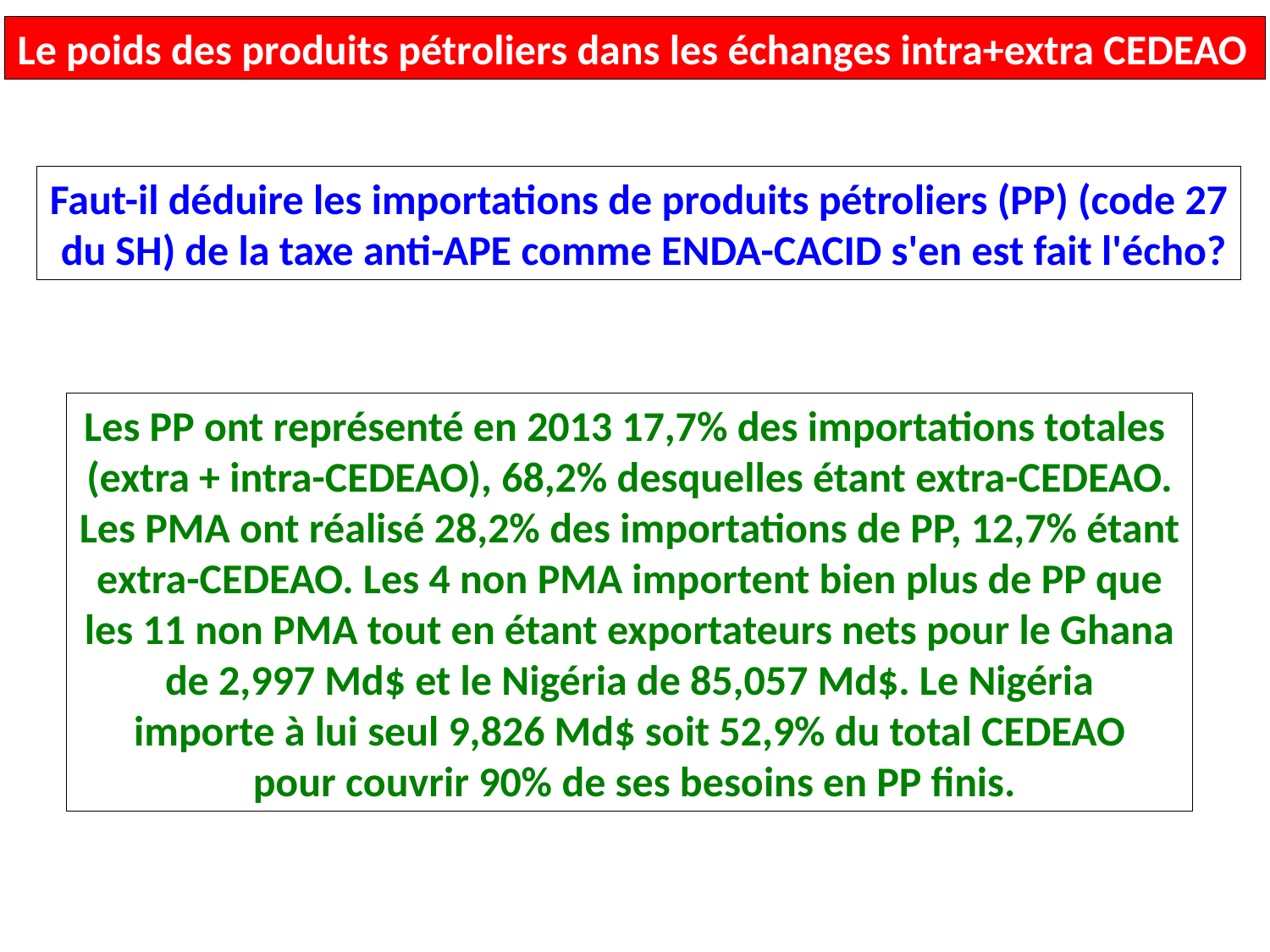

Le poids des produits pétroliers dans les échanges intra+extra CEDEAO
Faut-il déduire les importations de produits pétroliers (PP) (code 27
 du SH) de la taxe anti-APE comme ENDA-CACID s'en est fait l'écho?
Les PP ont représenté en 2013 17,7% des importations totales
(extra + intra-CEDEAO), 68,2% desquelles étant extra-CEDEAO.
Les PMA ont réalisé 28,2% des importations de PP, 12,7% étant
extra-CEDEAO. Les 4 non PMA importent bien plus de PP que
les 11 non PMA tout en étant exportateurs nets pour le Ghana
 de 2,997 Md$ et le Nigéria de 85,057 Md$. Le Nigéria
importe à lui seul 9,826 Md$ soit 52,9% du total CEDEAO
 pour couvrir 90% de ses besoins en PP finis.